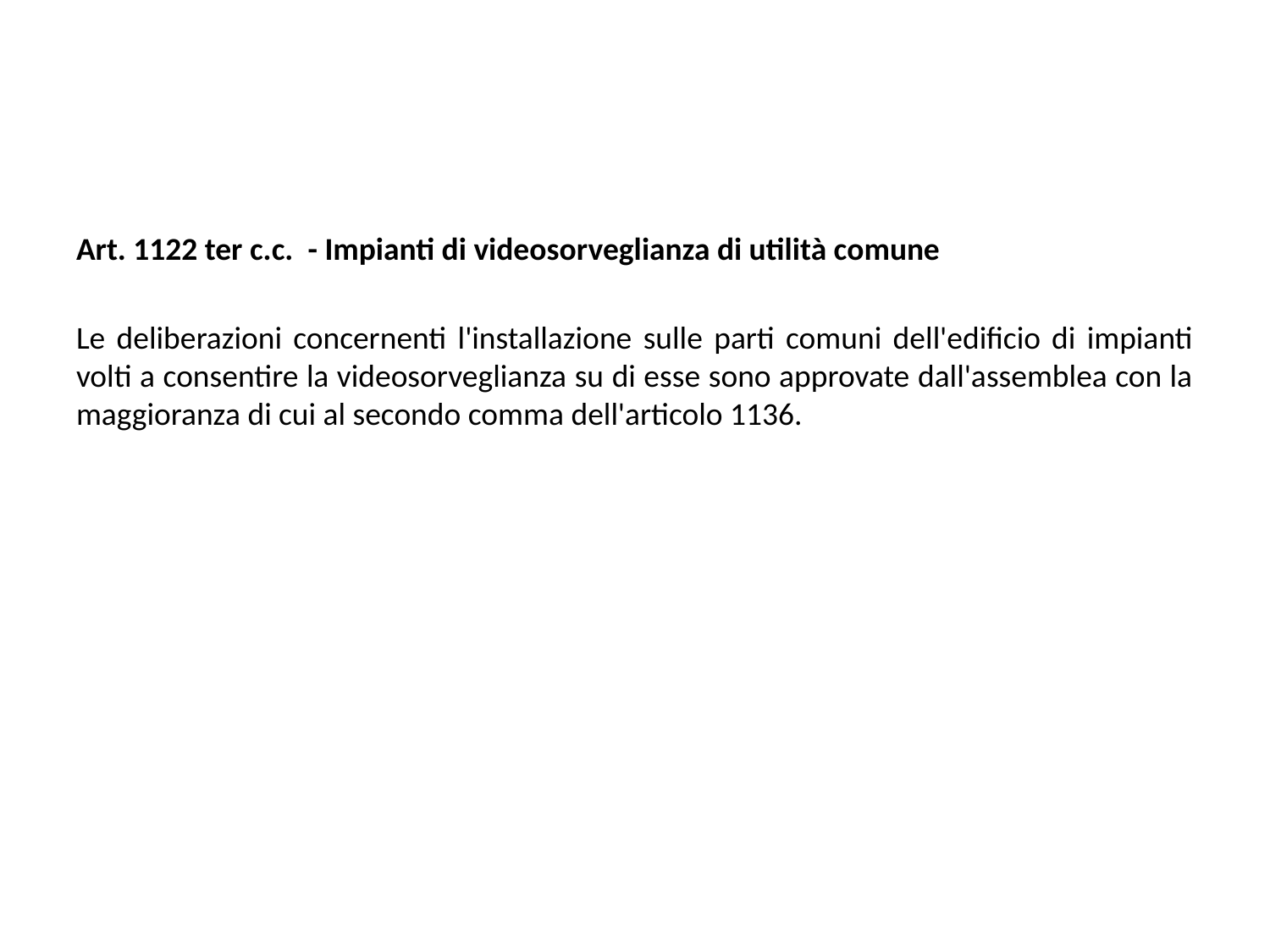

Art. 1122 ter c.c.  - Impianti di videosorveglianza di utilità comune

Le deliberazioni concernenti l'installazione sulle parti comuni dell'edificio di impianti volti a consentire la videosorveglianza su di esse sono approvate dall'assemblea con la maggioranza di cui al secondo comma dell'articolo 1136.